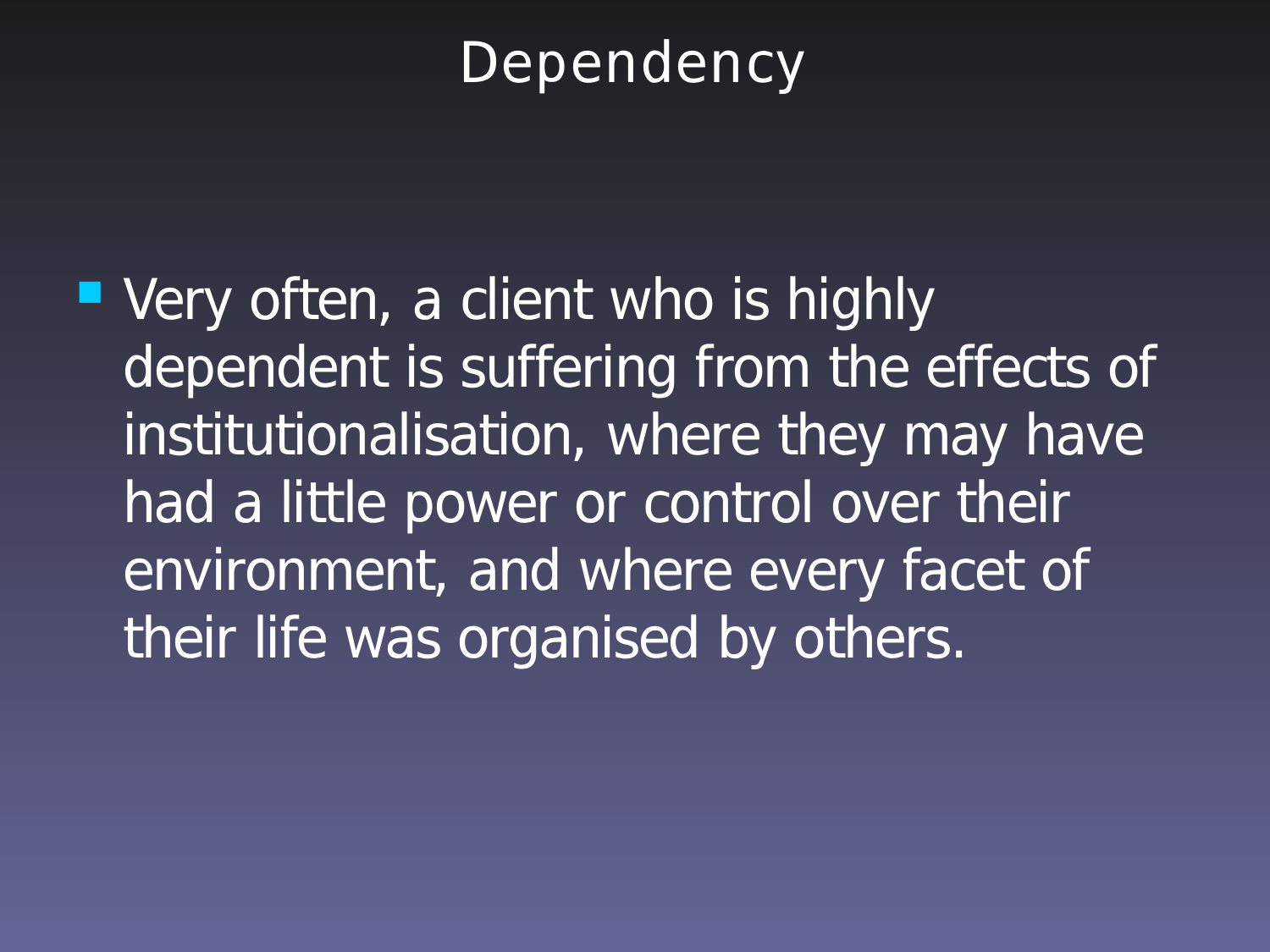

Dependency

Very often, a client who is highly dependent is suffering from the effects of institutionalisation, where they may have had a little power or control over their environment, and where every facet of their life was organised by others.